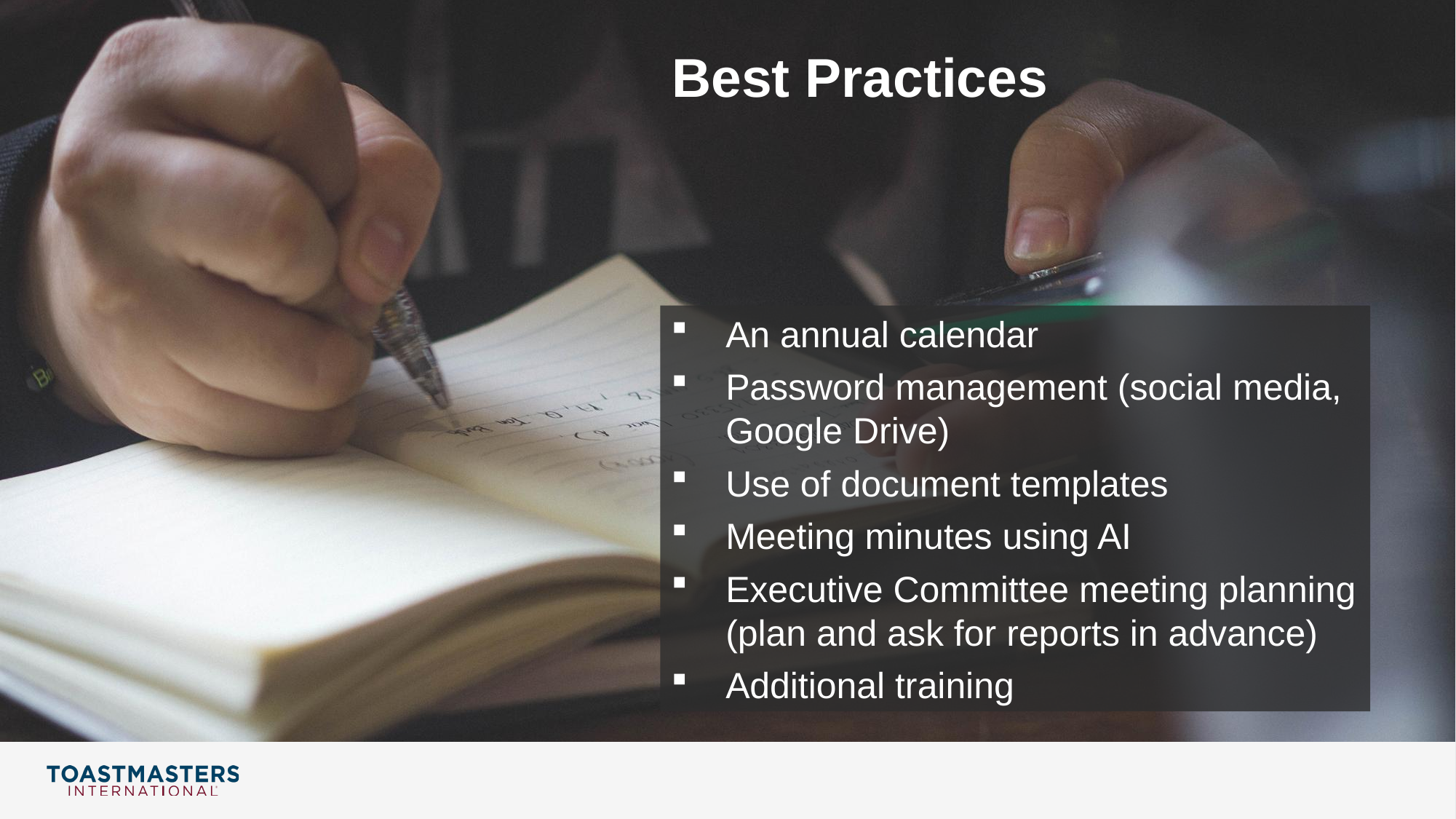

# Best Practices
An annual calendar
Password management (social media, Google Drive)
Use of document templates
Meeting minutes using AI
Executive Committee meeting planning (plan and ask for reports in advance)
Additional training